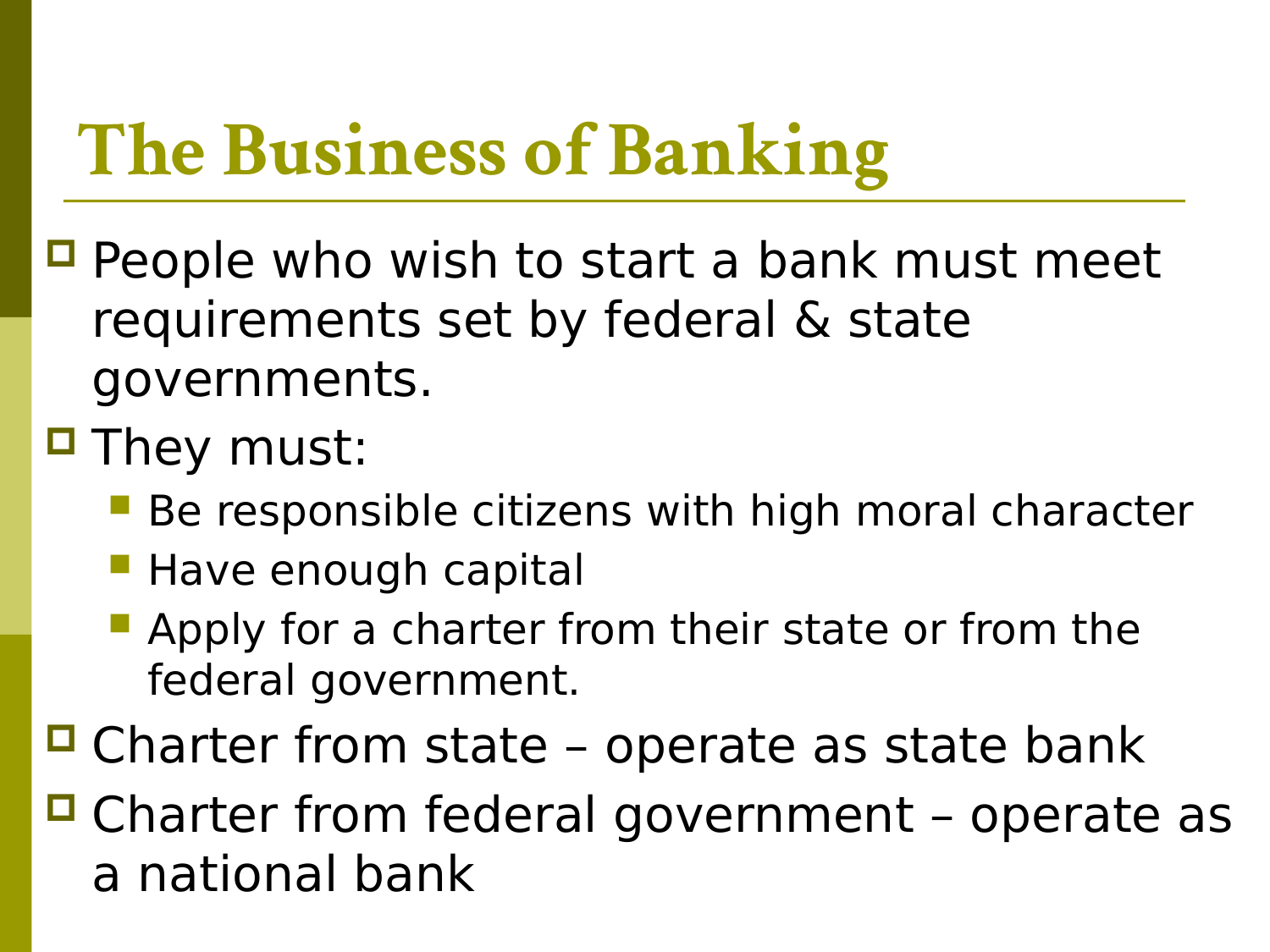

# The Business of Banking
People who wish to start a bank must meet requirements set by federal & state governments.
They must:
Be responsible citizens with high moral character
Have enough capital
Apply for a charter from their state or from the federal government.
Charter from state – operate as state bank
Charter from federal government – operate as a national bank